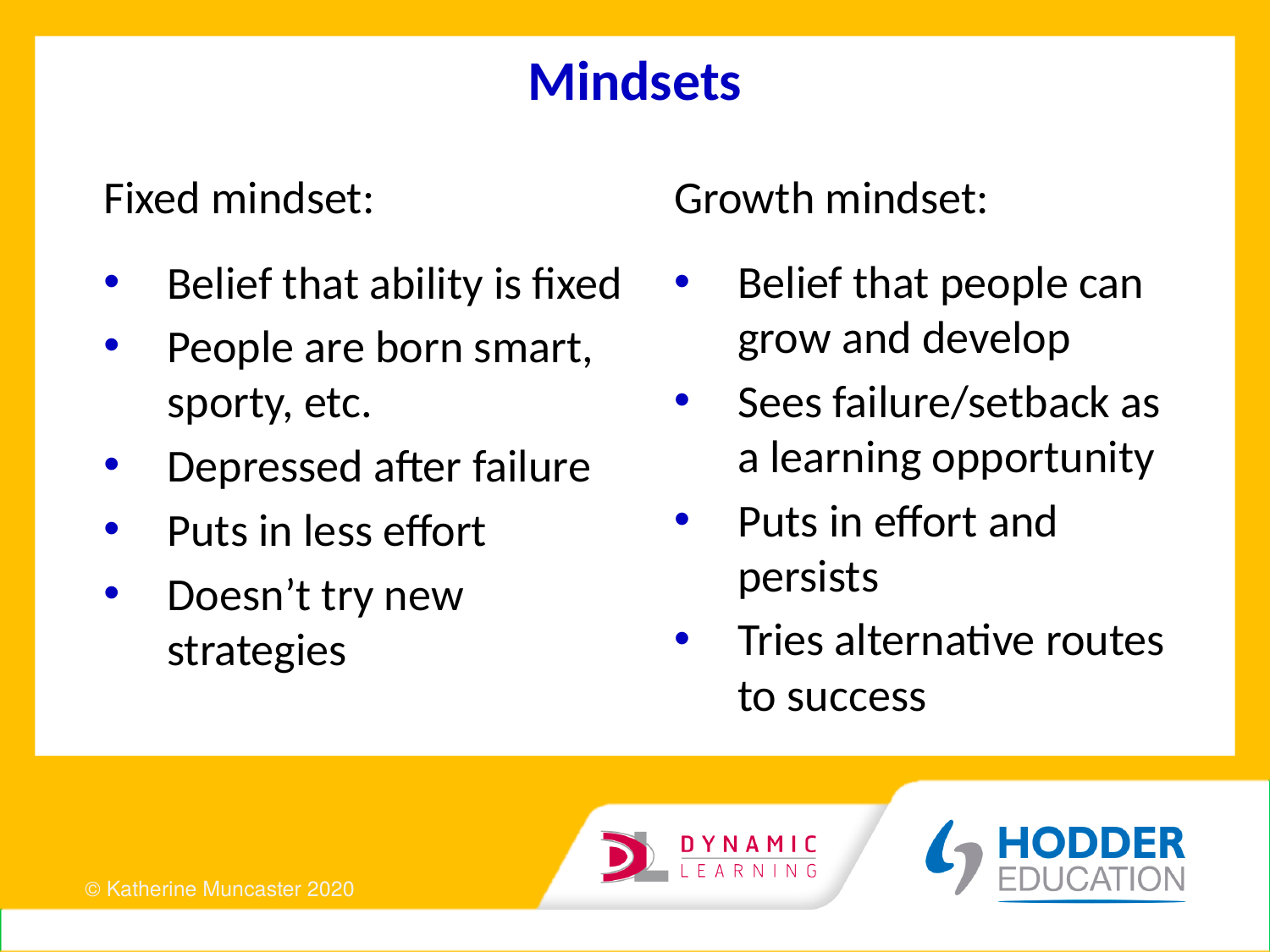

# Mindsets
Fixed mindset:

Belief that ability is fixed
People are born smart, sporty, etc.
Depressed after failure
Puts in less effort
Doesn’t try new strategies
Growth mindset:

Belief that people can grow and develop
Sees failure/setback as a learning opportunity
Puts in effort and persists
Tries alternative routes to success